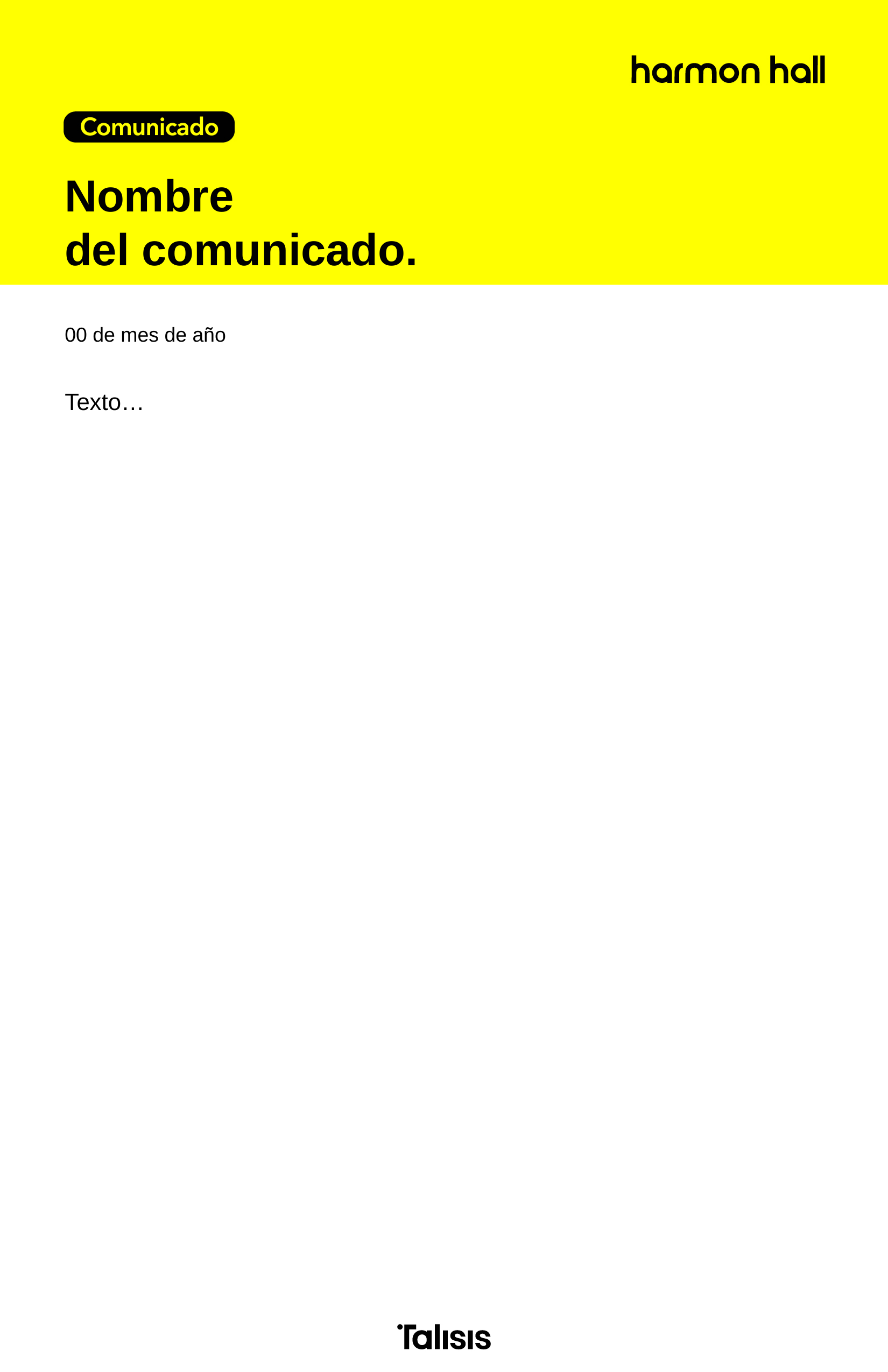

Nombre
del comunicado.
00 de mes de año
Texto…